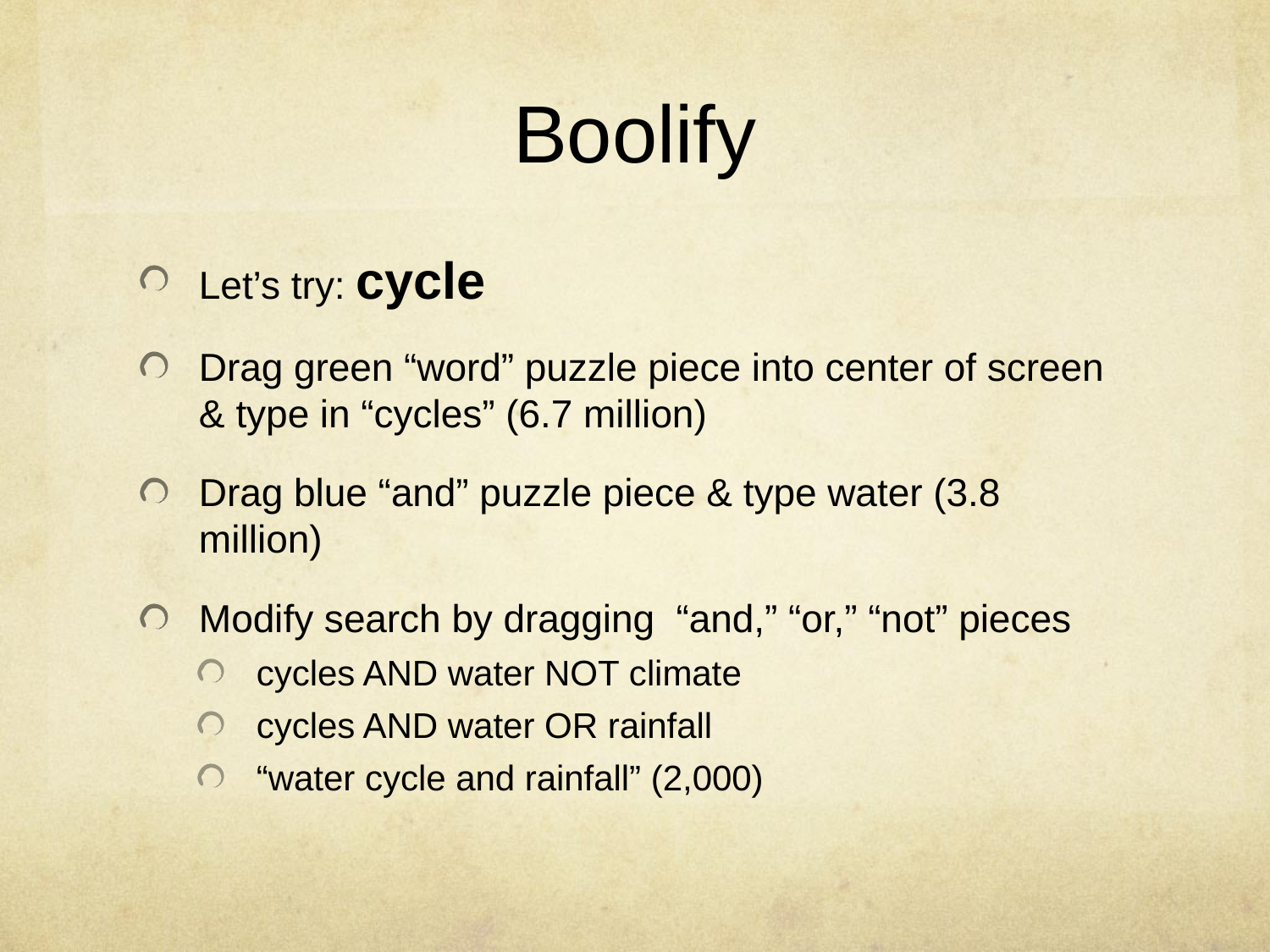

# Boolify
Let’s try: cycle
Drag green “word” puzzle piece into center of screen & type in “cycles” (6.7 million)
Drag blue “and” puzzle piece & type water (3.8 million)
Modify search by dragging  “and,” “or,” “not” pieces
cycles AND water NOT climate
cycles AND water OR rainfall
“water cycle and rainfall” (2,000)